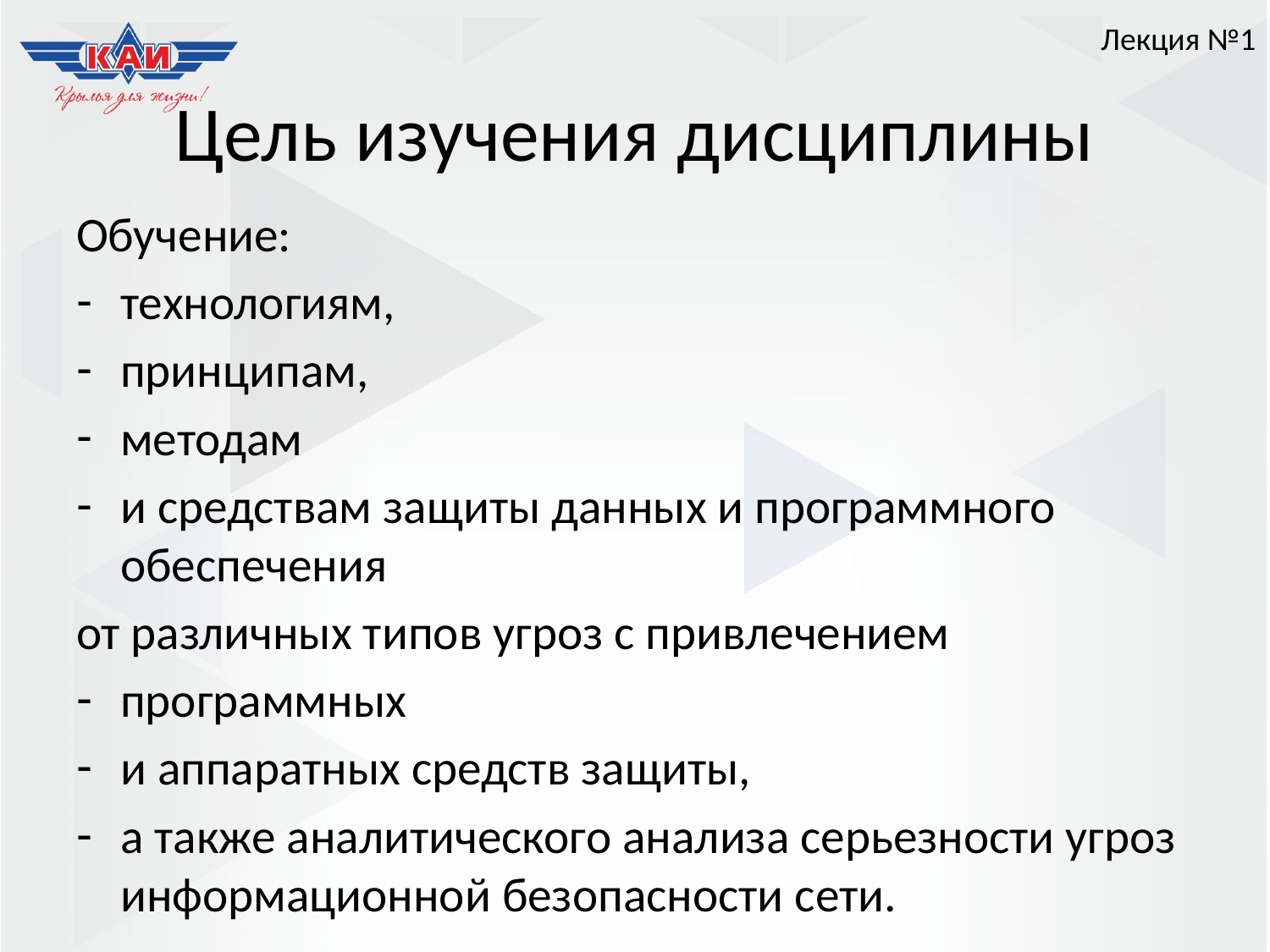

Лекция №1
# Цель изучения дисциплины
Обучение:
технологиям,
принципам,
методам
и средствам защиты данных и программного обеспечения
от различных типов угроз с привлечением
программных
и аппаратных средств защиты,
а также аналитического анализа серьезности угроз информационной безопасности сети.